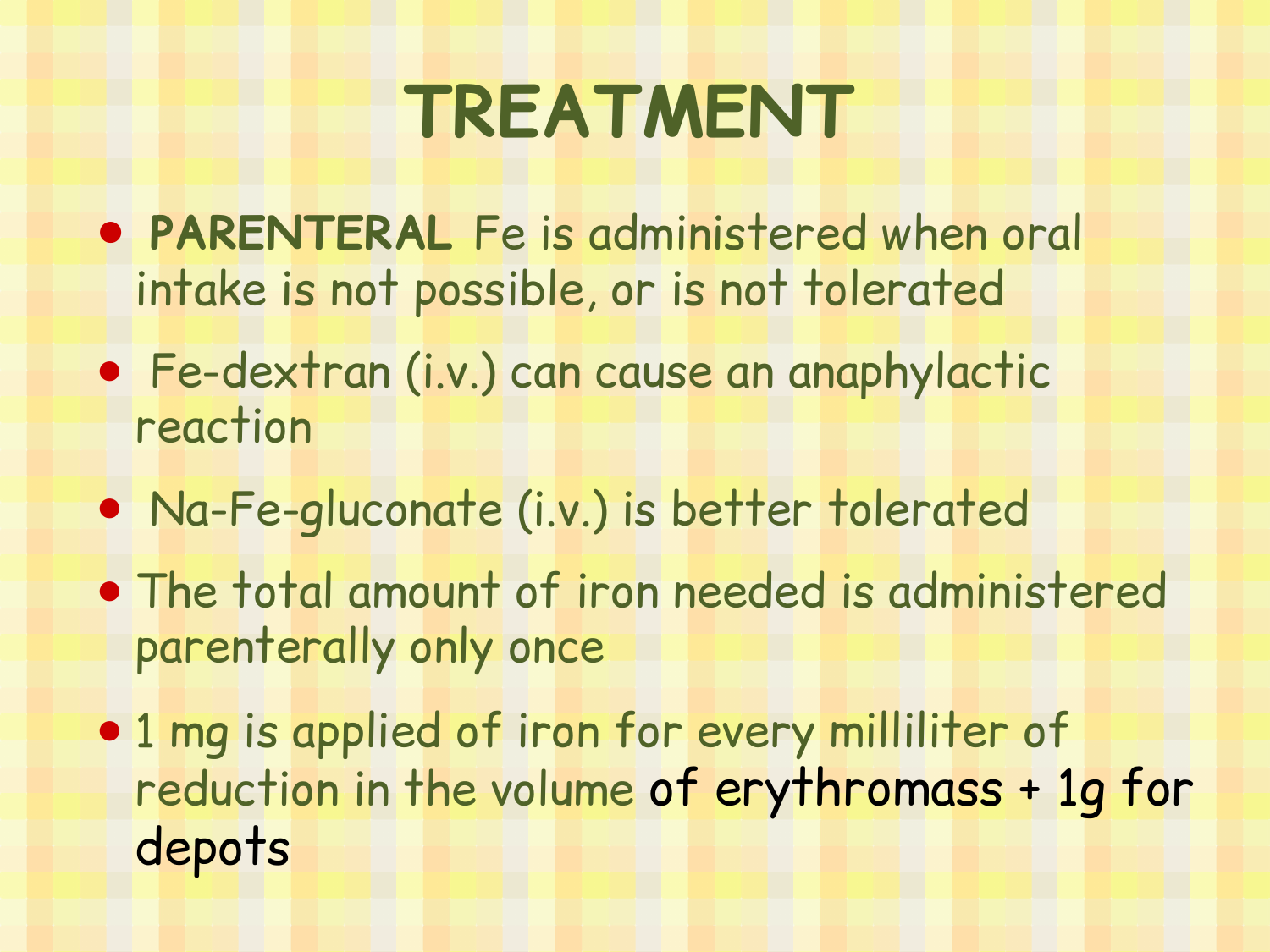

TREATMENT

 PARENTERAL Fe is administered when oral intake is not possible, or is not tolerated
 Fe-dextran (i.v.) can cause an anaphylactic reaction
 Na-Fe-gluconate (i.v.) is better tolerated
The total amount of iron needed is administered parenterally only once
1 mg is applied of iron for every milliliter of reduction in the volume of erythromass + 1g for depots